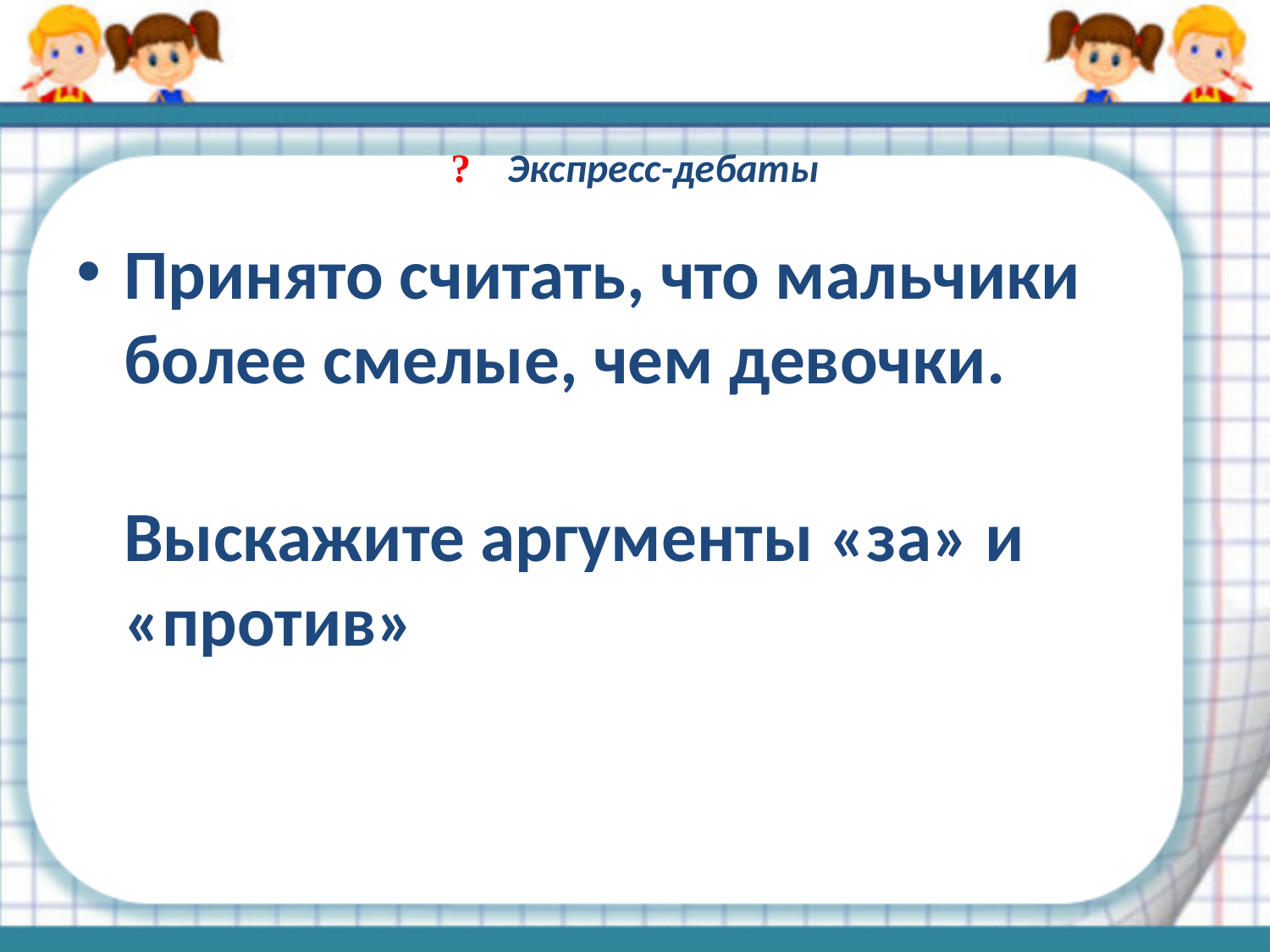

# ?    Экспресс-дебаты
Принято считать, что мальчики более смелые, чем девочки.

   Выскажите аргументы «за» и «против»